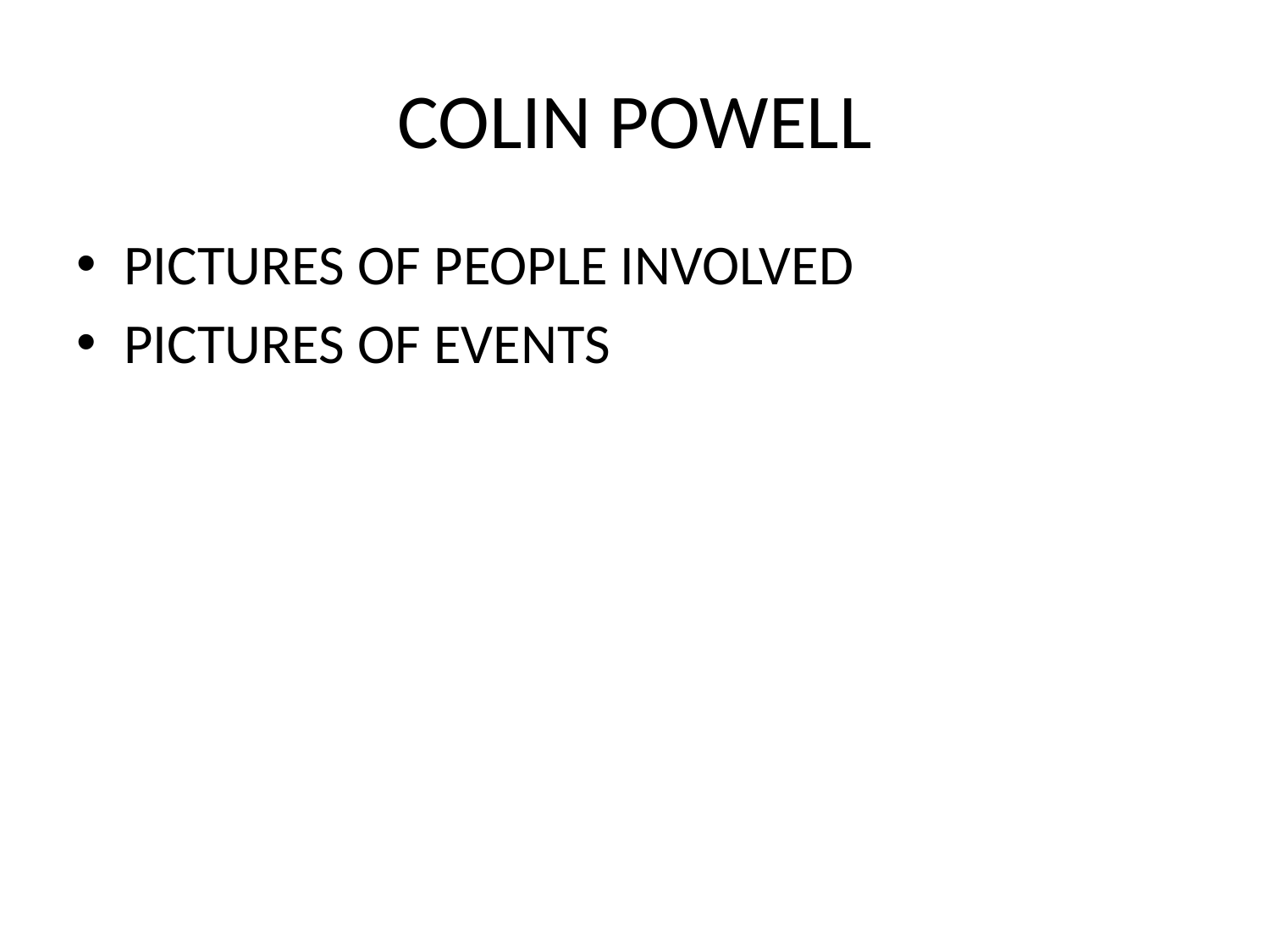

# COLIN POWELL
PICTURES OF PEOPLE INVOLVED
PICTURES OF EVENTS